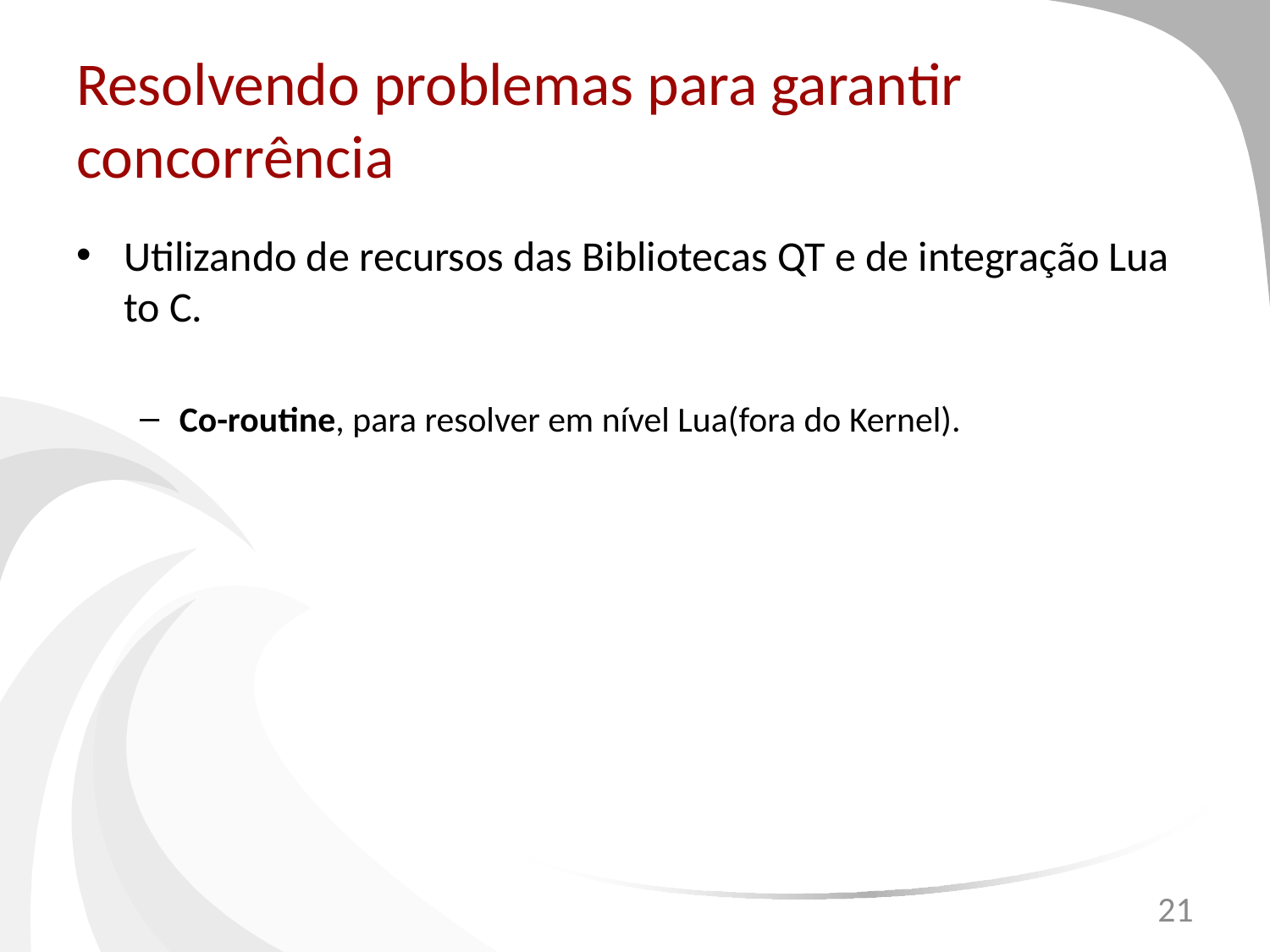

# Resolvendo problemas para garantir concorrência
Utilizando de recursos das Bibliotecas QT e de integração Lua to C.

Co-routine, para resolver em nível Lua(fora do Kernel).

21